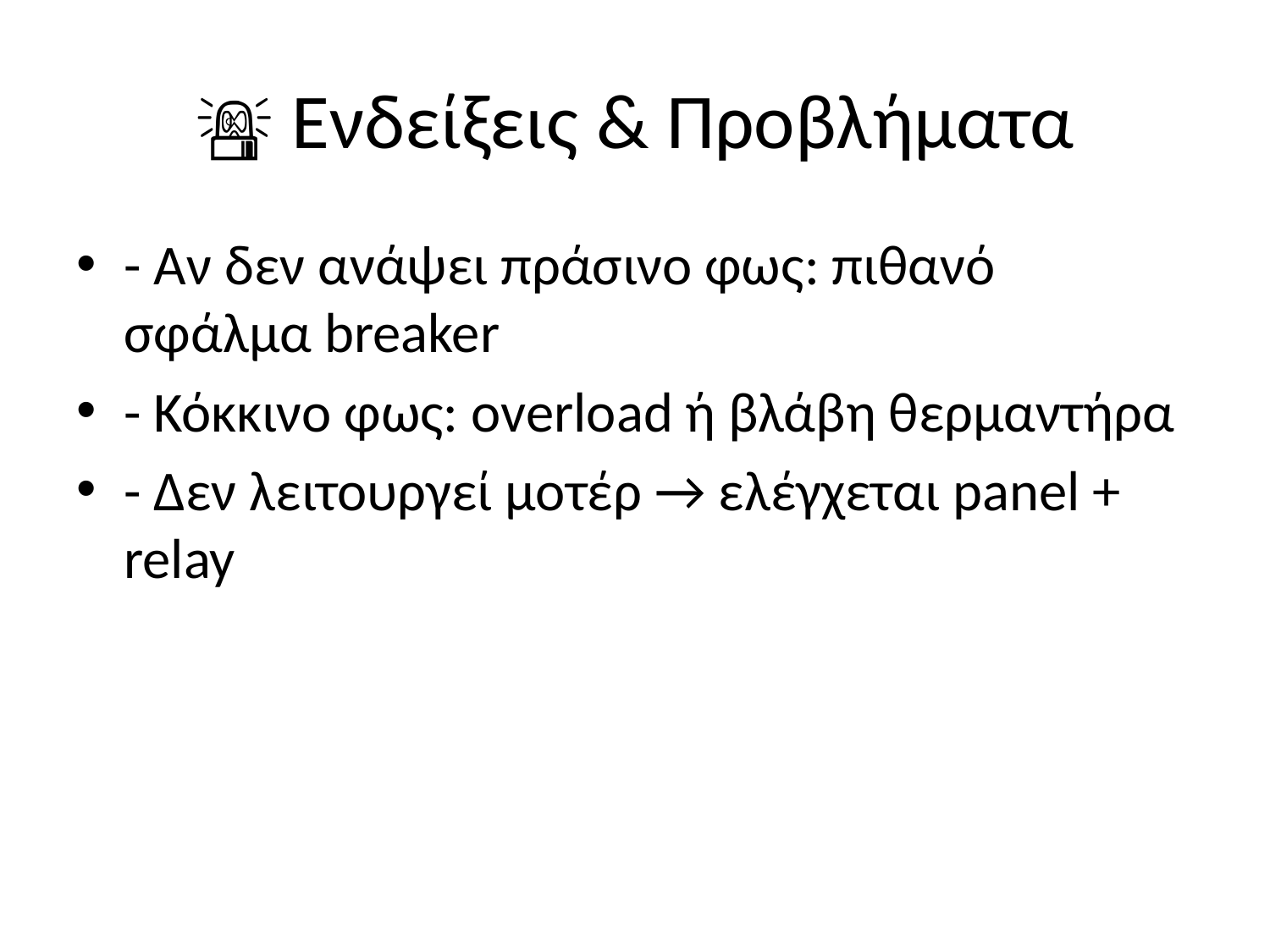

# 🚨 Ενδείξεις & Προβλήματα
- Αν δεν ανάψει πράσινο φως: πιθανό σφάλμα breaker
- Κόκκινο φως: overload ή βλάβη θερμαντήρα
- Δεν λειτουργεί μοτέρ → ελέγχεται panel + relay